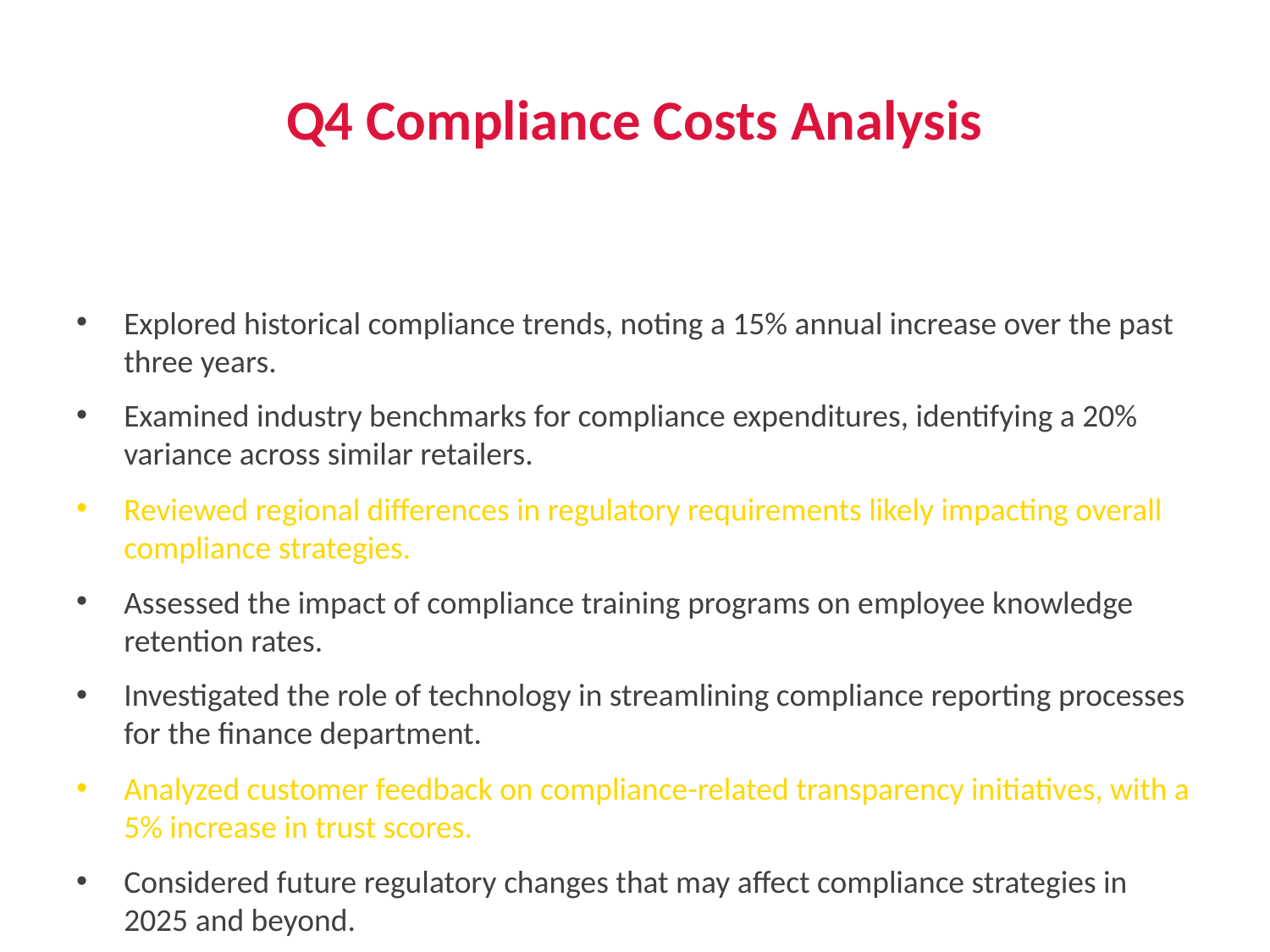

# Q4 Compliance Costs Analysis

Explored historical compliance trends, noting a 15% annual increase over the past three years.
Examined industry benchmarks for compliance expenditures, identifying a 20% variance across similar retailers.
Reviewed regional differences in regulatory requirements likely impacting overall compliance strategies.
Assessed the impact of compliance training programs on employee knowledge retention rates.
Investigated the role of technology in streamlining compliance reporting processes for the finance department.
Analyzed customer feedback on compliance-related transparency initiatives, with a 5% increase in trust scores.
Considered future regulatory changes that may affect compliance strategies in 2025 and beyond.